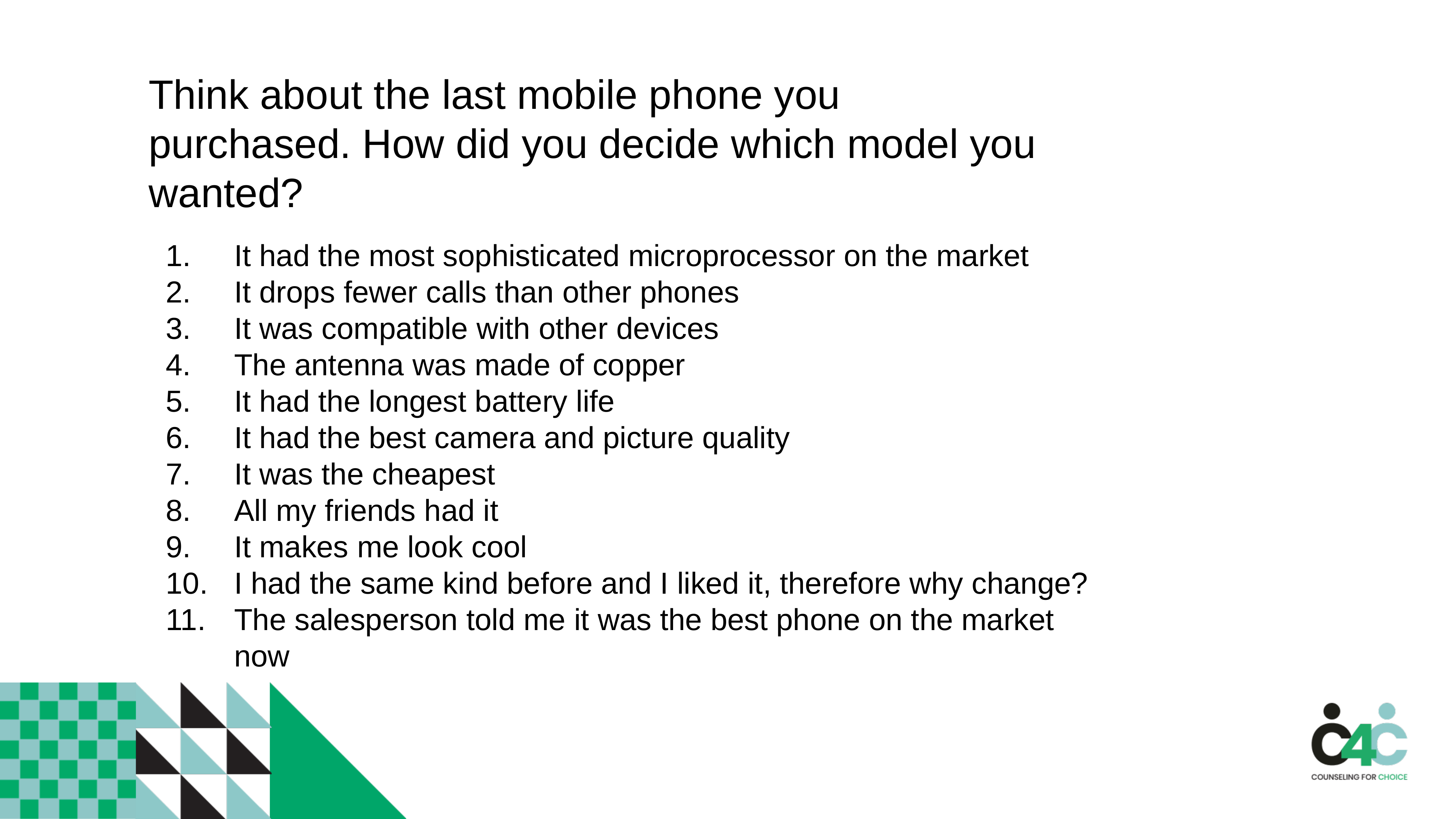

Think about the last mobile phone you purchased. How did you decide which model you wanted?
It had the most sophisticated microprocessor on the market
It drops fewer calls than other phones
It was compatible with other devices
The antenna was made of copper
It had the longest battery life
It had the best camera and picture quality
It was the cheapest
All my friends had it
It makes me look cool
I had the same kind before and I liked it, therefore why change?
The salesperson told me it was the best phone on the market now